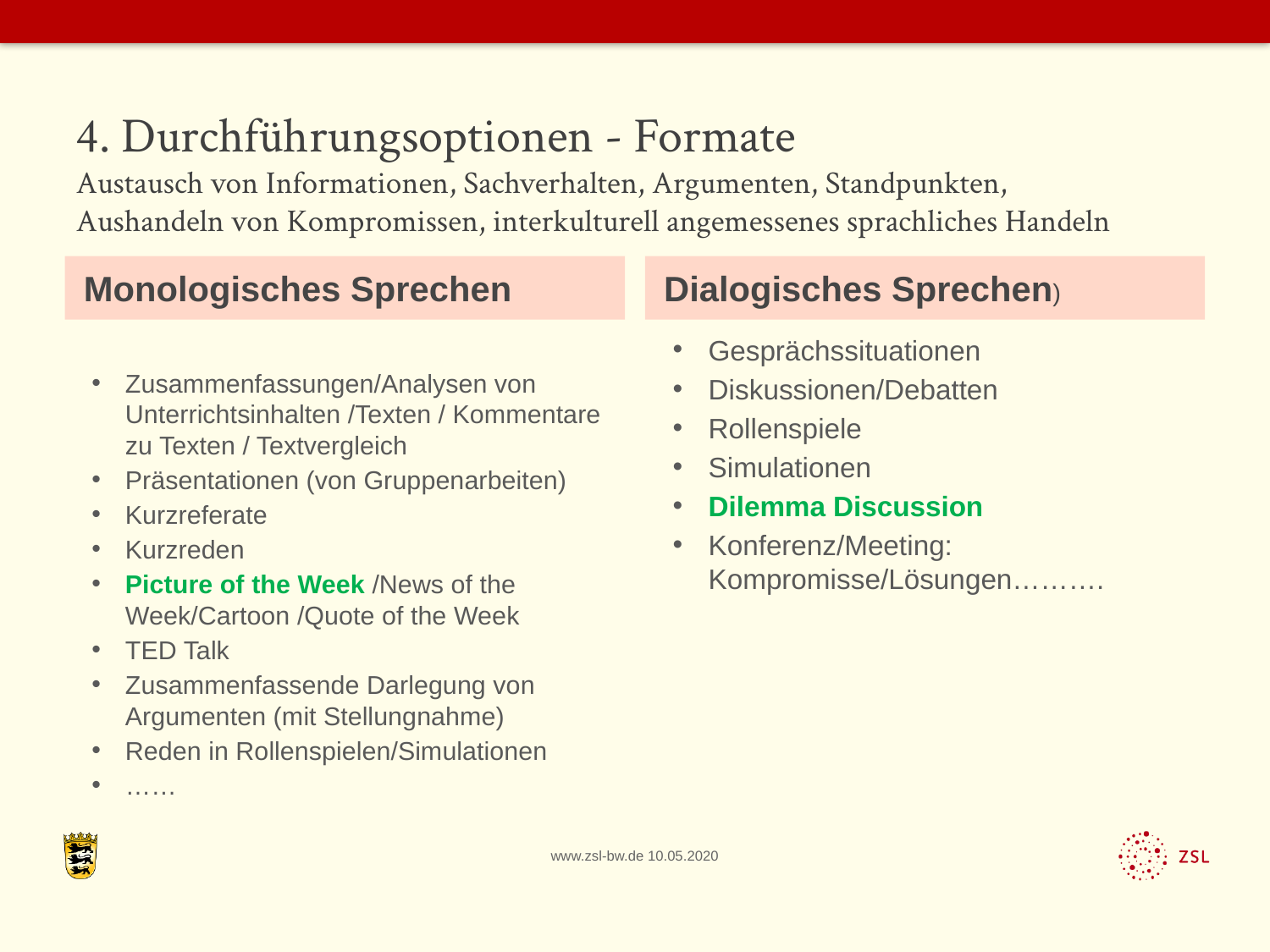

# 4. Durchführungsoptionen - Formate Austausch von Informationen, Sachverhalten, Argumenten, Standpunkten, Aushandeln von Kompromissen, interkulturell angemessenes sprachliches Handeln
Monologisches Sprechen
Dialogisches Sprechen)

Zusammenfassungen/Analysen von Unterrichtsinhalten /Texten / Kommentare zu Texten / Textvergleich
Präsentationen (von Gruppenarbeiten)
Kurzreferate
Kurzreden
Picture of the Week /News of the Week/Cartoon /Quote of the Week
TED Talk
Zusammenfassende Darlegung von Argumenten (mit Stellungnahme)
Reden in Rollenspielen/Simulationen
……

Gesprächssituationen
Diskussionen/Debatten
Rollenspiele
Simulationen
Dilemma Discussion
Konferenz/Meeting: Kompromisse/Lösungen……….